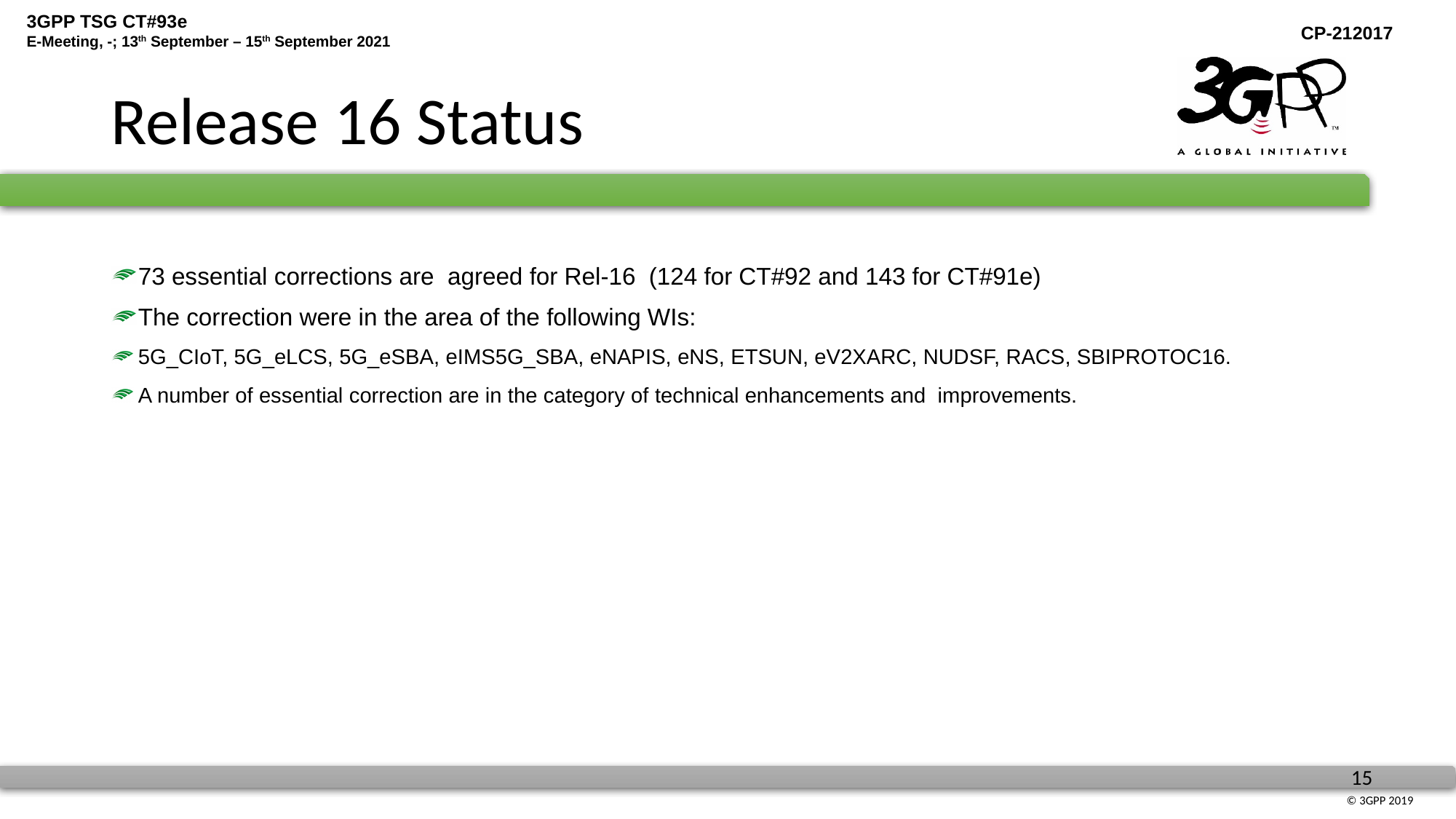

# Release 16 Status
73 essential corrections are  agreed for Rel-16  (124 for CT#92 and 143 for CT#91e)
The correction were in the area of the following WIs:
5G_CIoT, 5G_eLCS, 5G_eSBA, eIMS5G_SBA, eNAPIS, eNS, ETSUN, eV2XARC, NUDSF, RACS, SBIPROTOC16.
A number of essential correction are in the category of technical enhancements and  improvements.